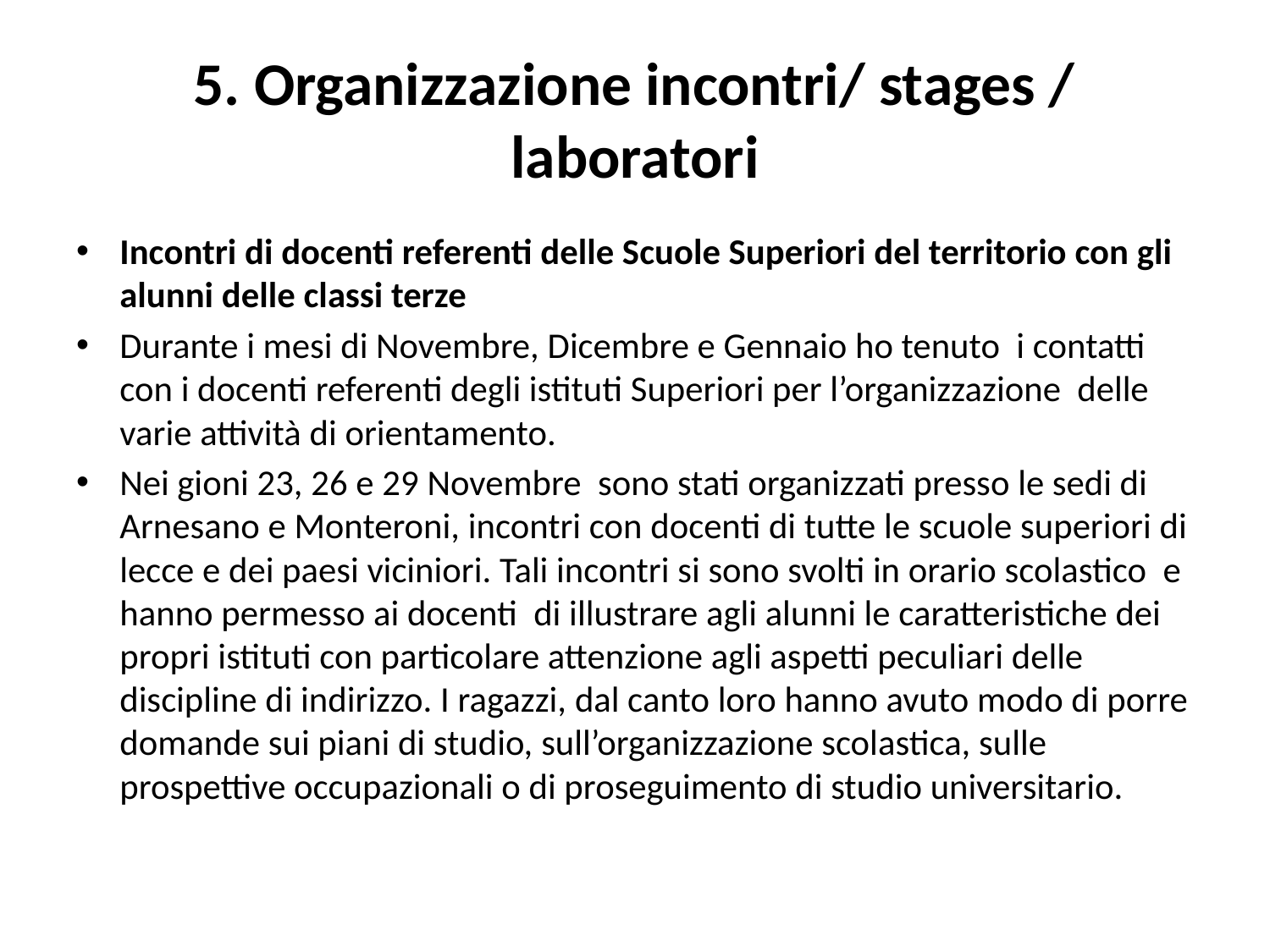

# 5. Organizzazione incontri/ stages / laboratori
Incontri di docenti referenti delle Scuole Superiori del territorio con gli alunni delle classi terze
Durante i mesi di Novembre, Dicembre e Gennaio ho tenuto  i contatti  con i docenti referenti degli istituti Superiori per l’organizzazione  delle varie attività di orientamento.
Nei gioni 23, 26 e 29 Novembre  sono stati organizzati presso le sedi di Arnesano e Monteroni, incontri con docenti di tutte le scuole superiori di lecce e dei paesi viciniori. Tali incontri si sono svolti in orario scolastico  e hanno permesso ai docenti  di illustrare agli alunni le caratteristiche dei propri istituti con particolare attenzione agli aspetti peculiari delle discipline di indirizzo. I ragazzi, dal canto loro hanno avuto modo di porre domande sui piani di studio, sull’organizzazione scolastica, sulle prospettive occupazionali o di proseguimento di studio universitario.